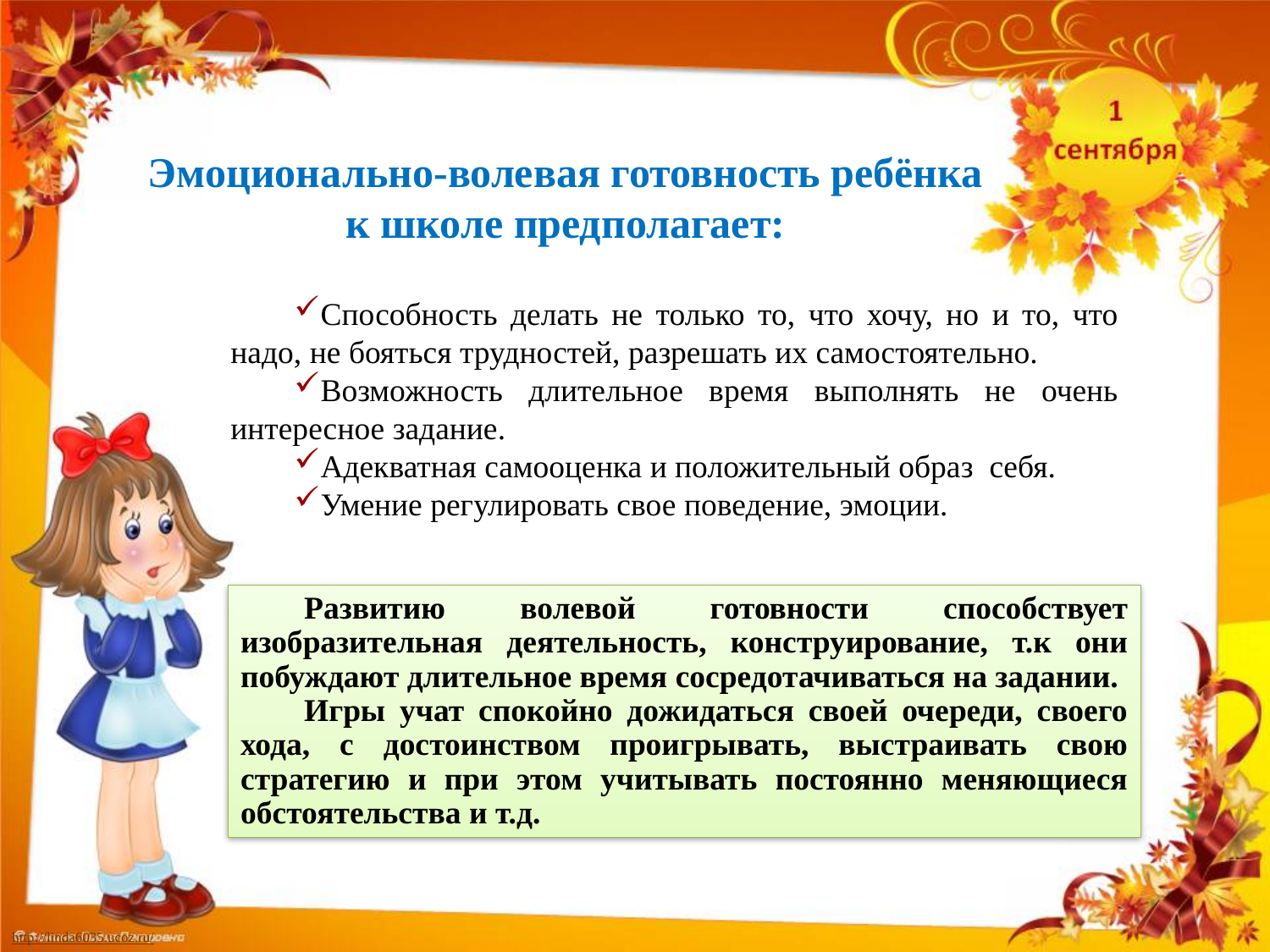

Эмоционально-волевая готовность ребёнка к школе предполагает:
Способность делать не только то, что хочу, но и то, что надо, не бояться трудностей, разрешать их самостоятельно.
Возможность длительное время выполнять не очень интересное задание.
Адекватная самооценка и положительный образ  себя.
Умение регулировать свое поведение, эмоции.
Развитию волевой готовности способствует изобразительная деятельность, конструирование, т.к они побуждают длительное время сосредотачиваться на задании.
Игры учат спокойно дожидаться своей очереди, своего хода, с достоинством проигрывать, выстраивать свою стратегию и при этом учитывать постоянно меняющиеся обстоятельства и т.д.